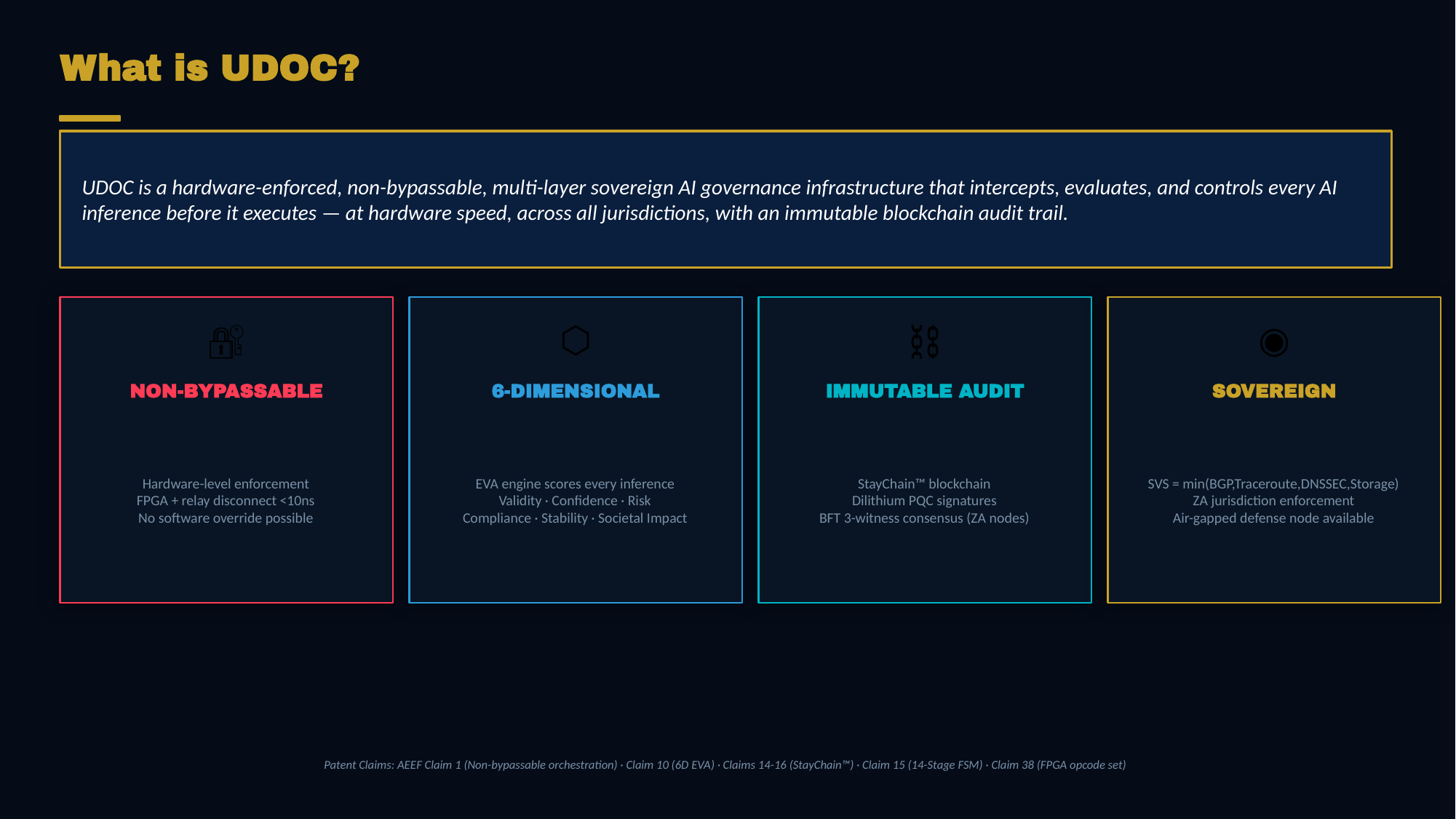

What is UDOC?

Unified Digital Oversight & Coordination — the world's first sovereign AI governance infrastructure layer

UDOC is a hardware-enforced, non-bypassable, multi-layer sovereign AI governance infrastructure that intercepts, evaluates, and controls every AI inference before it executes — at hardware speed, across all jurisdictions, with an immutable blockchain audit trail.

🔐
⬡
⛓
◉
NON-BYPASSABLE
6-DIMENSIONAL
IMMUTABLE AUDIT
SOVEREIGN
Hardware-level enforcement
FPGA + relay disconnect <10ns
No software override possible
EVA engine scores every inference
Validity · Confidence · Risk
Compliance · Stability · Societal Impact
StayChain™ blockchain
Dilithium PQC signatures
BFT 3-witness consensus (ZA nodes)
SVS = min(BGP,Traceroute,DNSSEC,Storage)
ZA jurisdiction enforcement
Air-gapped defense node available
Patent Claims: AEEF Claim 1 (Non-bypassable orchestration) · Claim 10 (6D EVA) · Claims 14-16 (StayChain™) · Claim 15 (14-Stage FSM) · Claim 38 (FPGA opcode set)